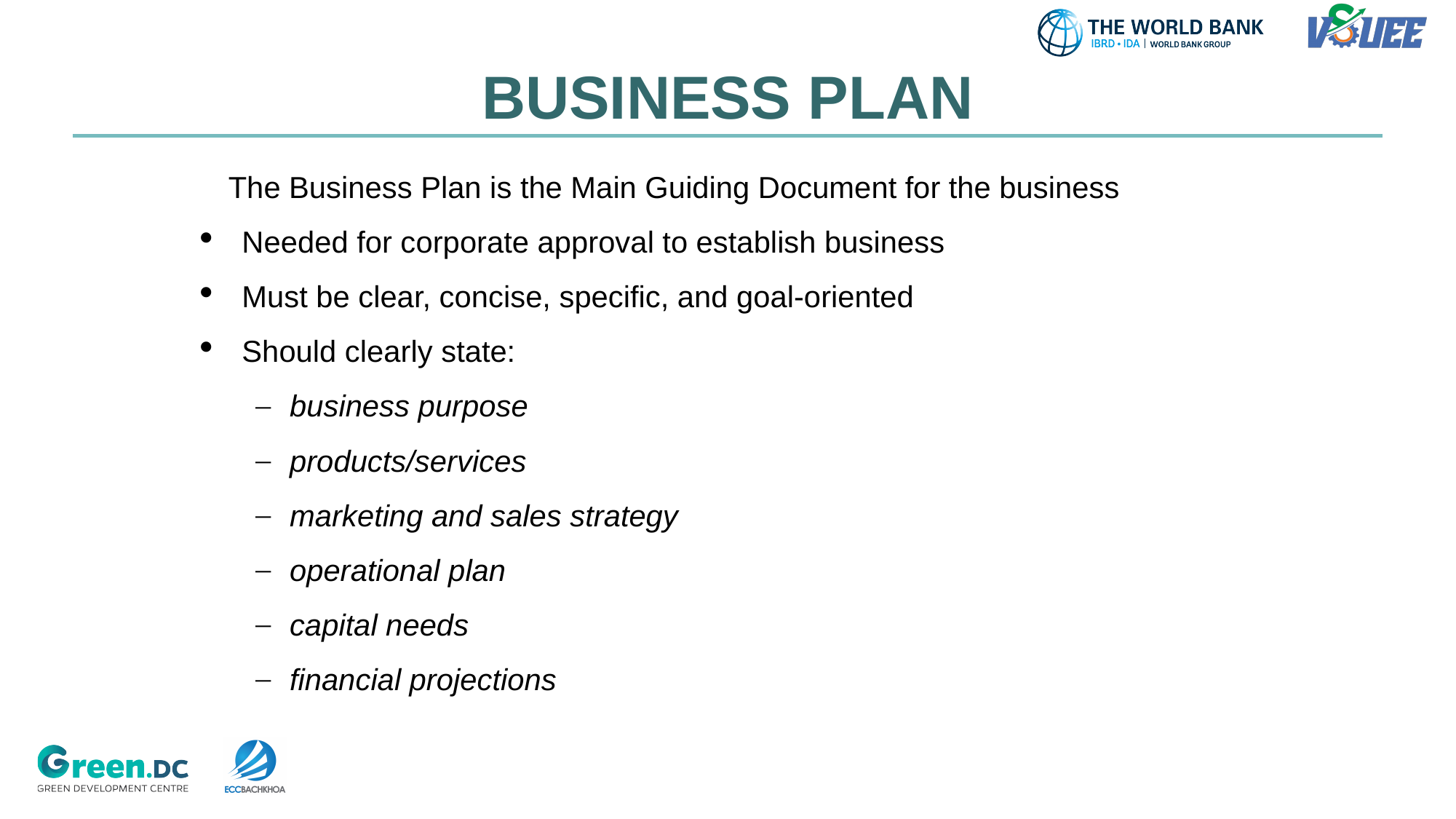

# BUSINESS PLAN
The Business Plan is the Main Guiding Document for the business
Needed for corporate approval to establish business
Must be clear, concise, specific, and goal-oriented
Should clearly state:
business purpose
products/services
marketing and sales strategy
operational plan
capital needs
financial projections